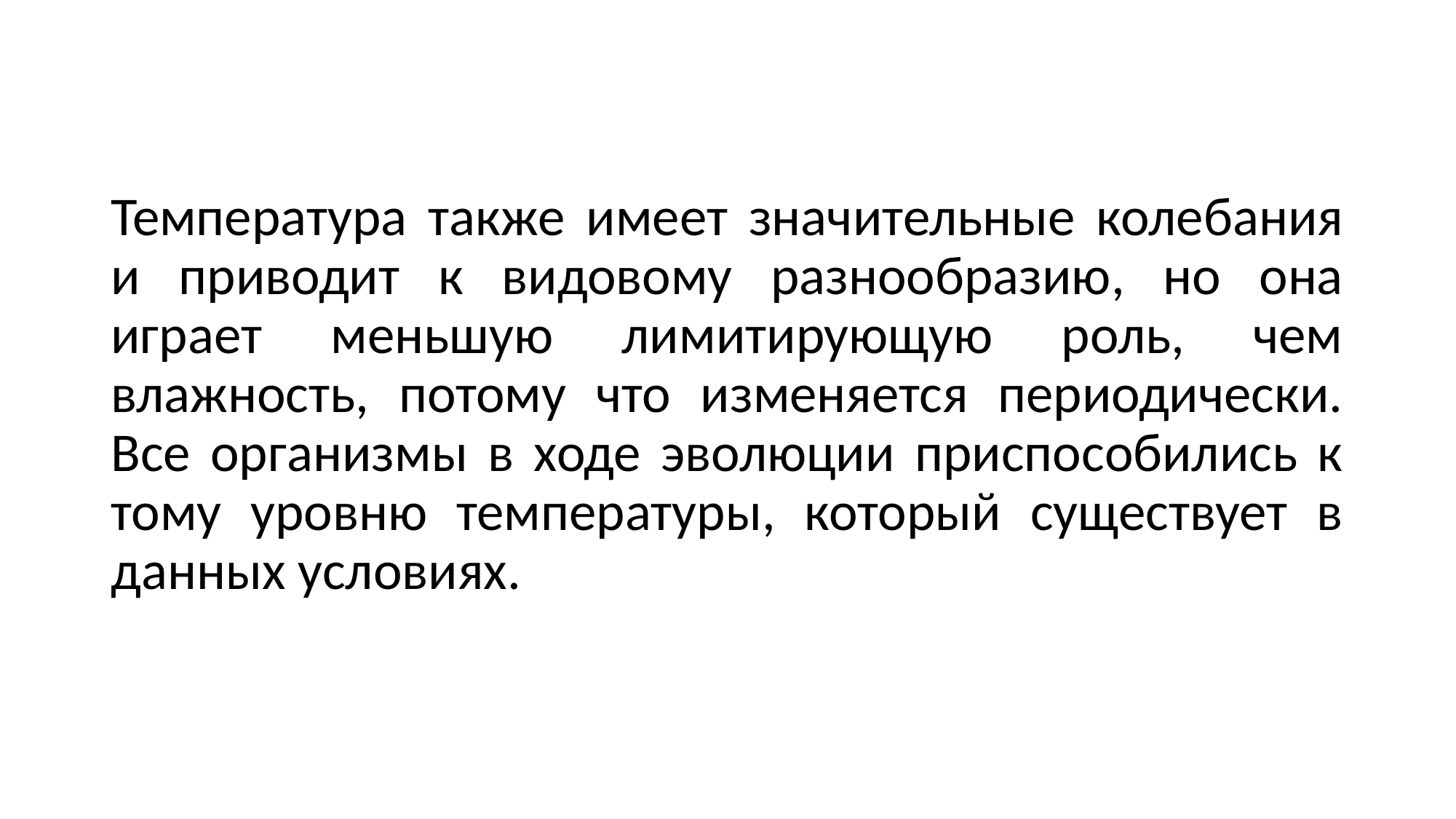

Температура также имеет значительные колебания и приводит к видовому разнообразию, но она играет меньшую лимитирующую роль, чем влажность, потому что изменяется периодически. Все организмы в ходе эволюции приспособились к тому уровню температуры, который существует в данных условиях.